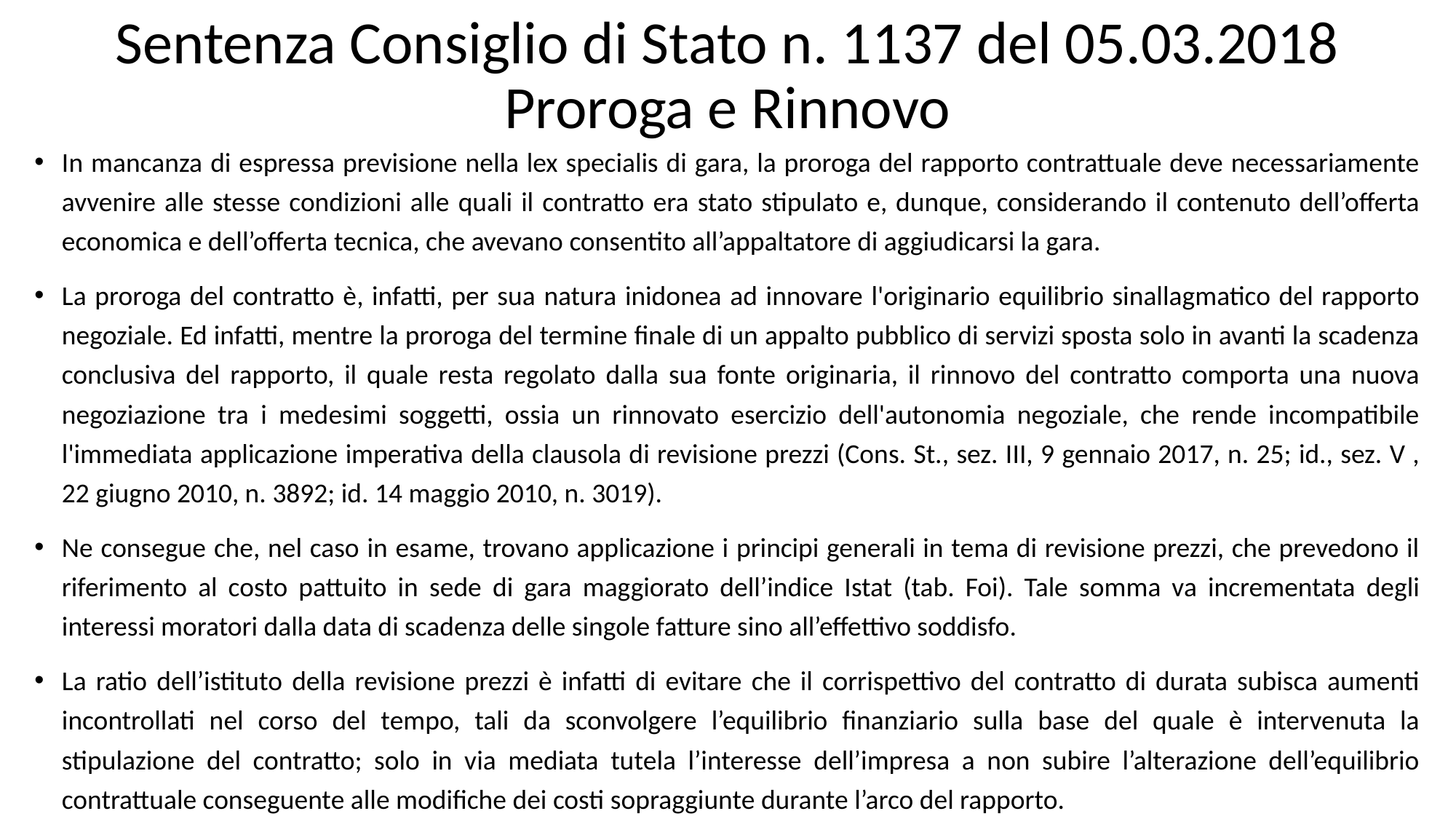

# Sentenza Consiglio di Stato n. 1137 del 05.03.2018 Proroga e Rinnovo
In mancanza di espressa previsione nella lex specialis di gara, la proroga del rapporto contrattuale deve necessariamente avvenire alle stesse condizioni alle quali il contratto era stato stipulato e, dunque, considerando il contenuto dell’offerta economica e dell’offerta tecnica, che avevano consentito all’appaltatore di aggiudicarsi la gara.
La proroga del contratto è, infatti, per sua natura inidonea ad innovare l'originario equilibrio sinallagmatico del rapporto negoziale. Ed infatti, mentre la proroga del termine finale di un appalto pubblico di servizi sposta solo in avanti la scadenza conclusiva del rapporto, il quale resta regolato dalla sua fonte originaria, il rinnovo del contratto comporta una nuova negoziazione tra i medesimi soggetti, ossia un rinnovato esercizio dell'autonomia negoziale, che rende incompatibile l'immediata applicazione imperativa della clausola di revisione prezzi (Cons. St., sez. III, 9 gennaio 2017, n. 25; id., sez. V , 22 giugno 2010, n. 3892; id. 14 maggio 2010, n. 3019).
Ne consegue che, nel caso in esame, trovano applicazione i principi generali in tema di revisione prezzi, che prevedono il riferimento al costo pattuito in sede di gara maggiorato dell’indice Istat (tab. Foi). Tale somma va incrementata degli interessi moratori dalla data di scadenza delle singole fatture sino all’effettivo soddisfo.
La ratio dell’istituto della revisione prezzi è infatti di evitare che il corrispettivo del contratto di durata subisca aumenti incontrollati nel corso del tempo, tali da sconvolgere l’equilibrio finanziario sulla base del quale è intervenuta la stipulazione del contratto; solo in via mediata tutela l’interesse dell’impresa a non subire l’alterazione dell’equilibrio contrattuale conseguente alle modifiche dei costi sopraggiunte durante l’arco del rapporto.